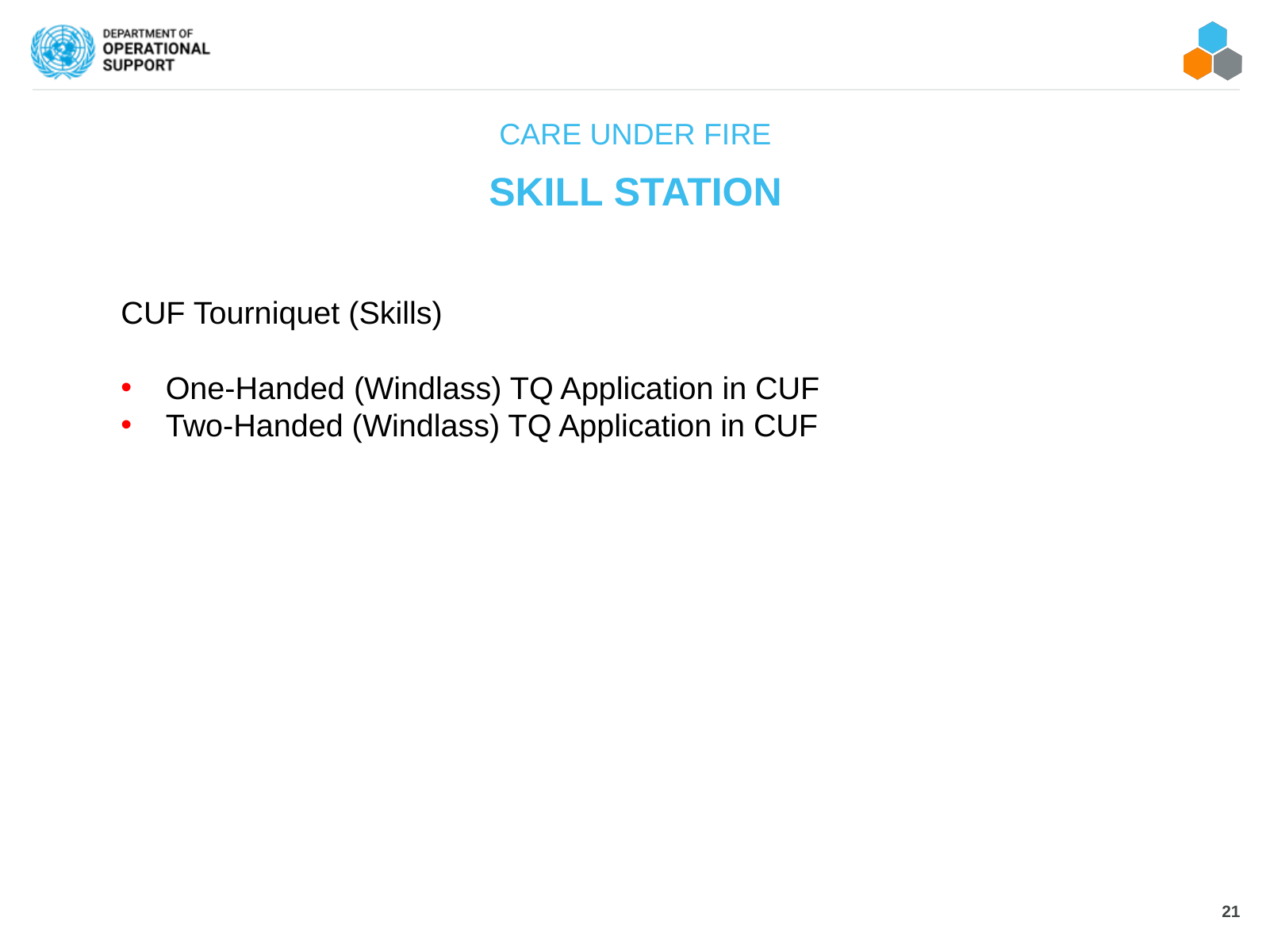

CARE UNDER FIRE
#
SKILL STATION

CUF Tourniquet (Skills)

One-Handed (Windlass) TQ Application in CUF
Two-Handed (Windlass) TQ Application in CUF